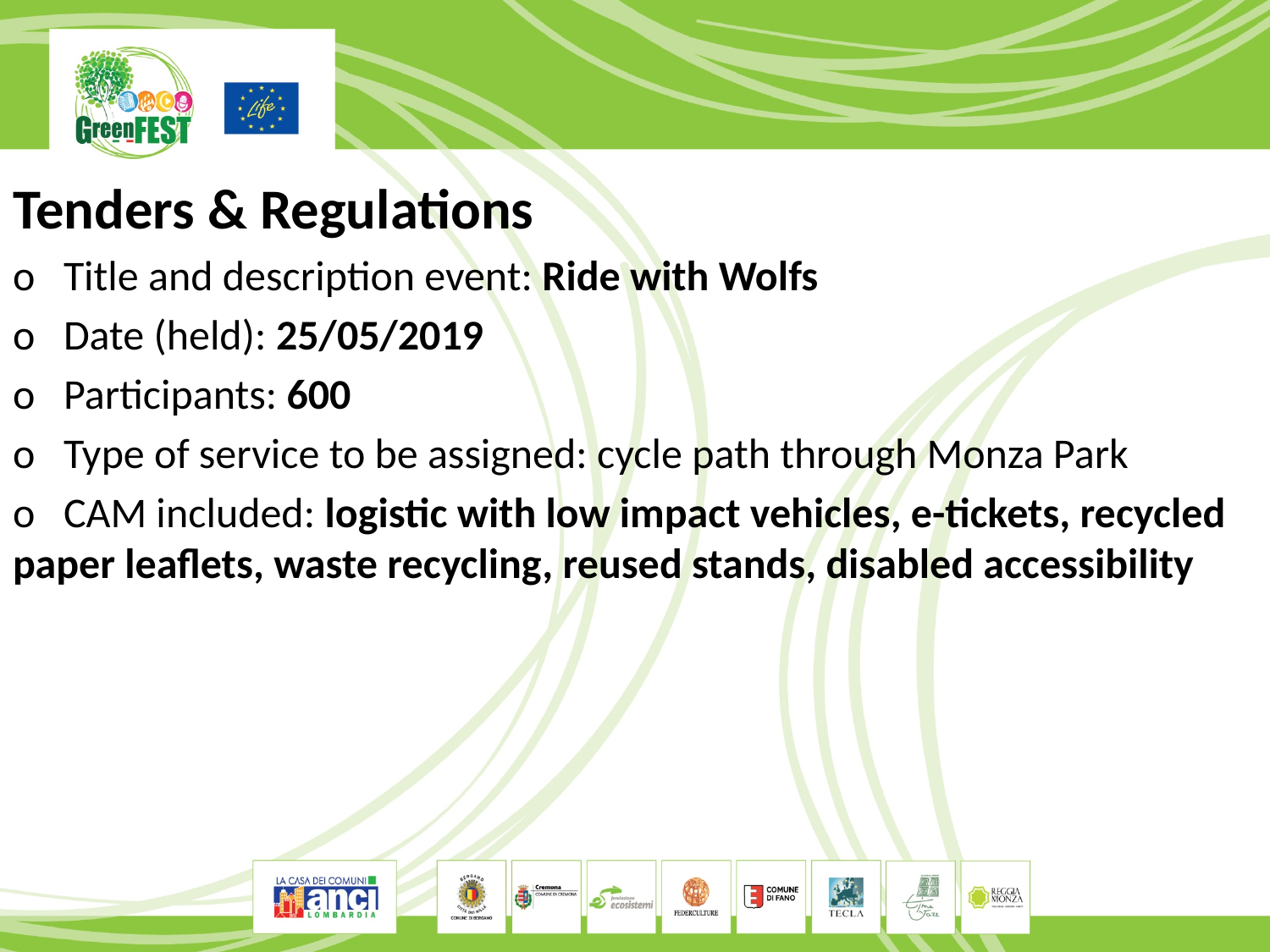

Tenders & Regulations
o   Title and description event: Ride with Wolfs
o   Date (held): 25/05/2019
o   Participants: 600
o   Type of service to be assigned: cycle path through Monza Park
o   CAM included: logistic with low impact vehicles, e-tickets, recycled paper leaflets, waste recycling, reused stands, disabled accessibility